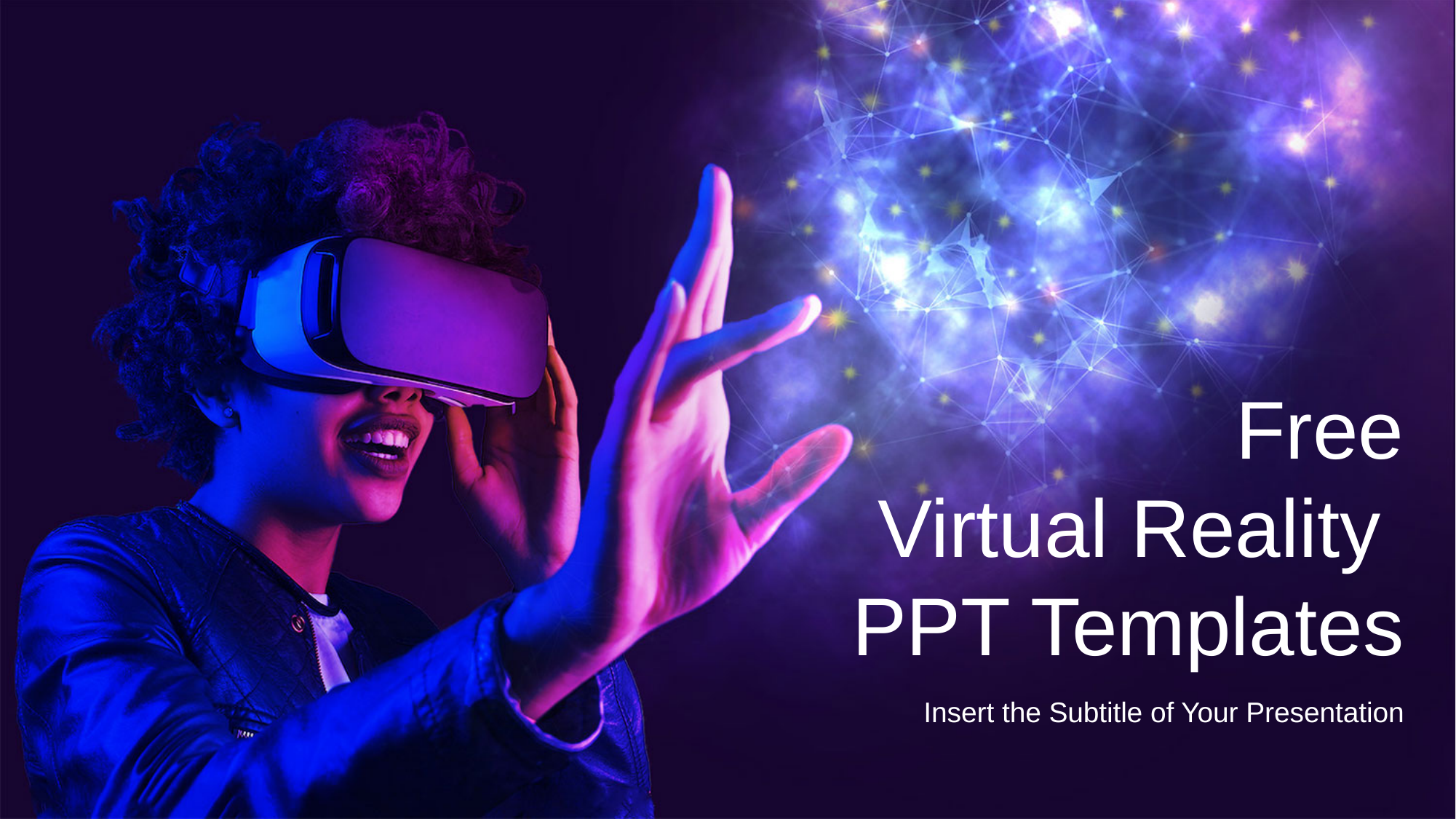

Free
Virtual Reality
PPT Templates
Insert the Subtitle of Your Presentation